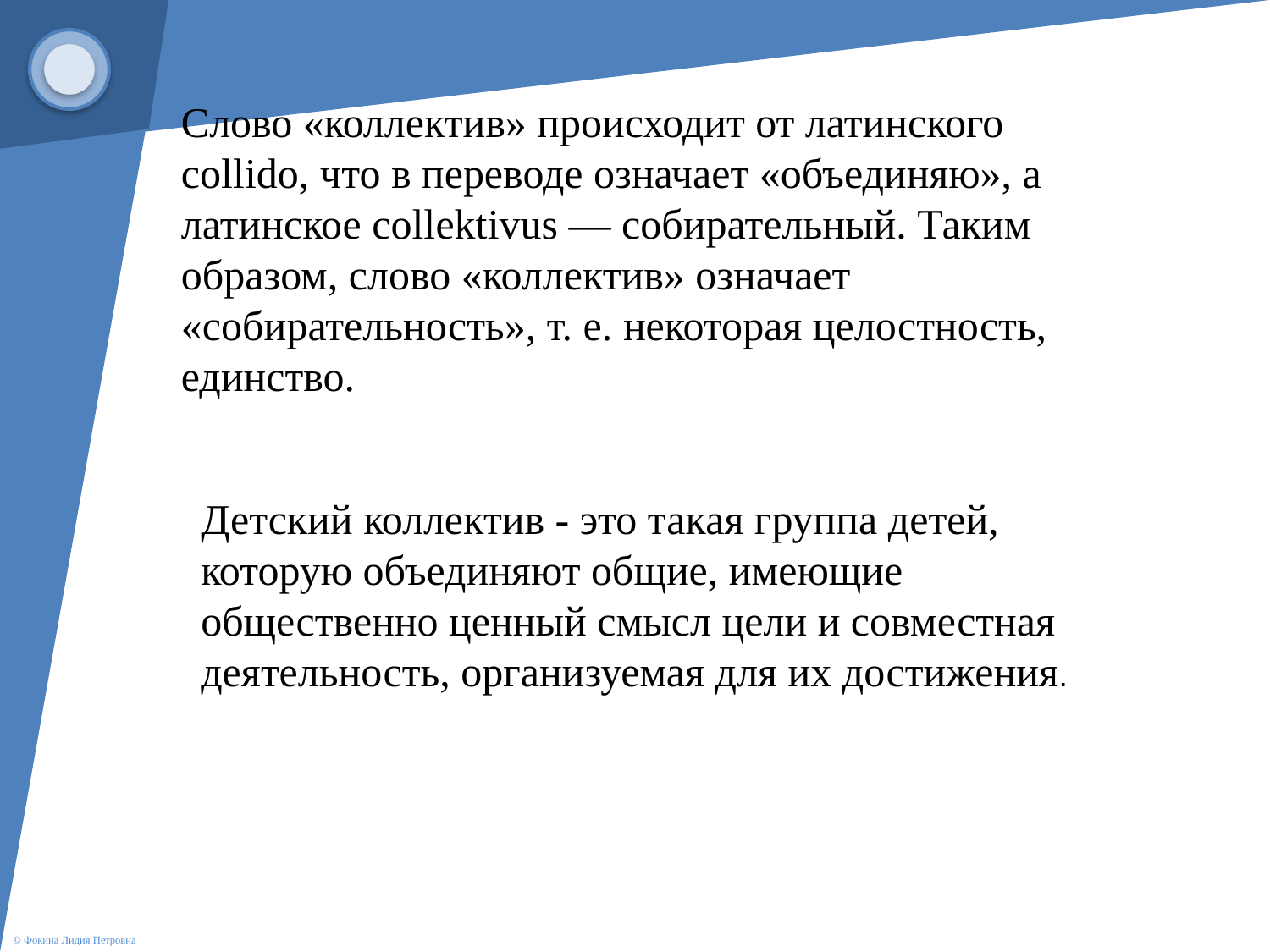

Слово «коллектив» происходит от латинского collido, что в переводе означает «объединяю», а латинское collektivus — собирательный. Таким образом, слово «коллектив» означает «собирательность», т. е. некоторая целостность, единство.
Детский коллектив - это такая группа детей, которую объединяют общие, имеющие общественно ценный смысл цели и совместная деятельность, организуемая для их достижения.